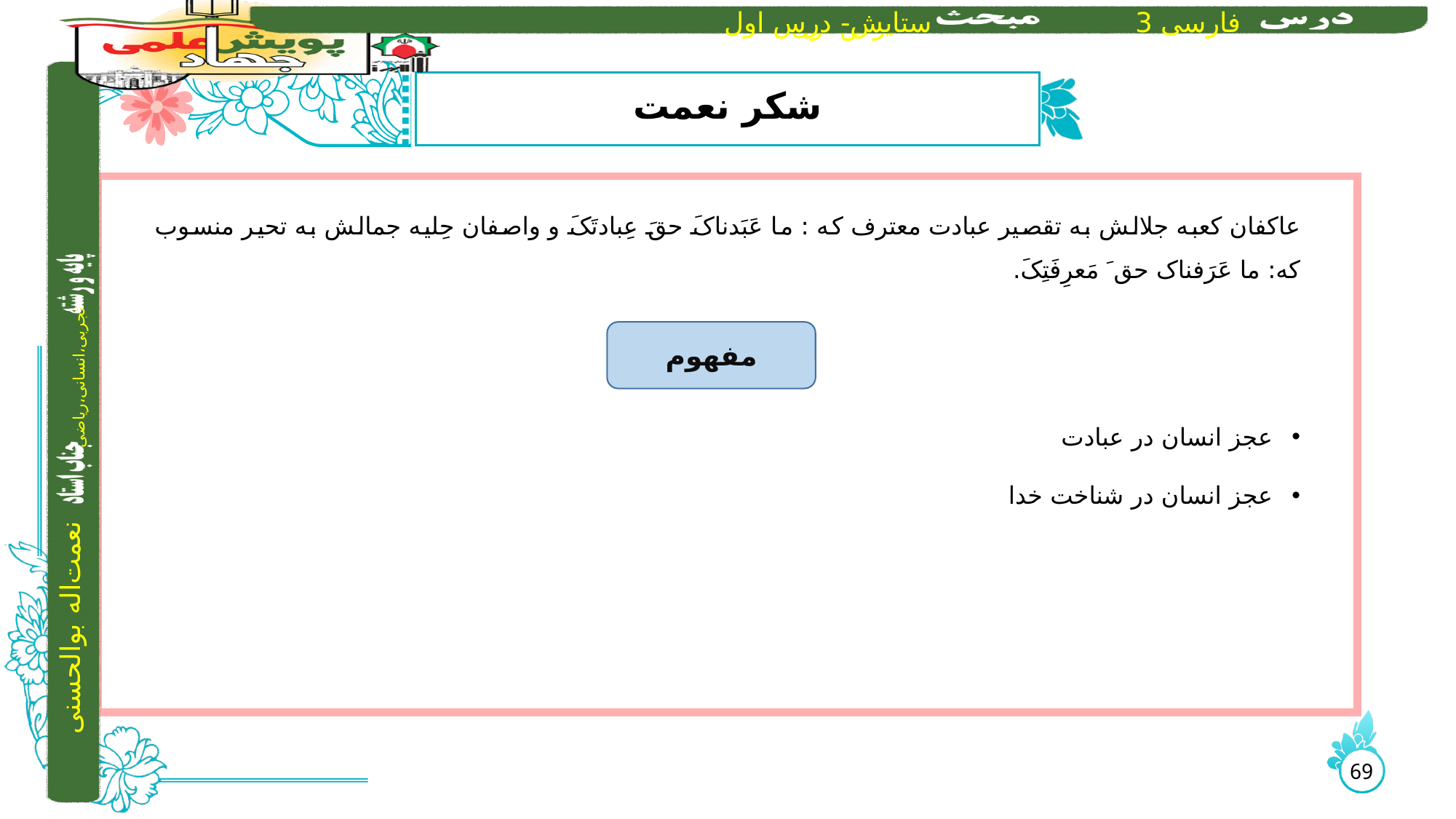

# شکر نعمت
عاکفان کعبه جلالش به تقصیر عبادت معترف که : ما عَبَدناکَ حقَ عِبادتَکَ و واصفان حِلیه جمالش به تحیر منسوب که: ما عَرَفناک حق َ مَعرِفَتِکَ.
عجز انسان در عبادت
عجز انسان در شناخت خدا